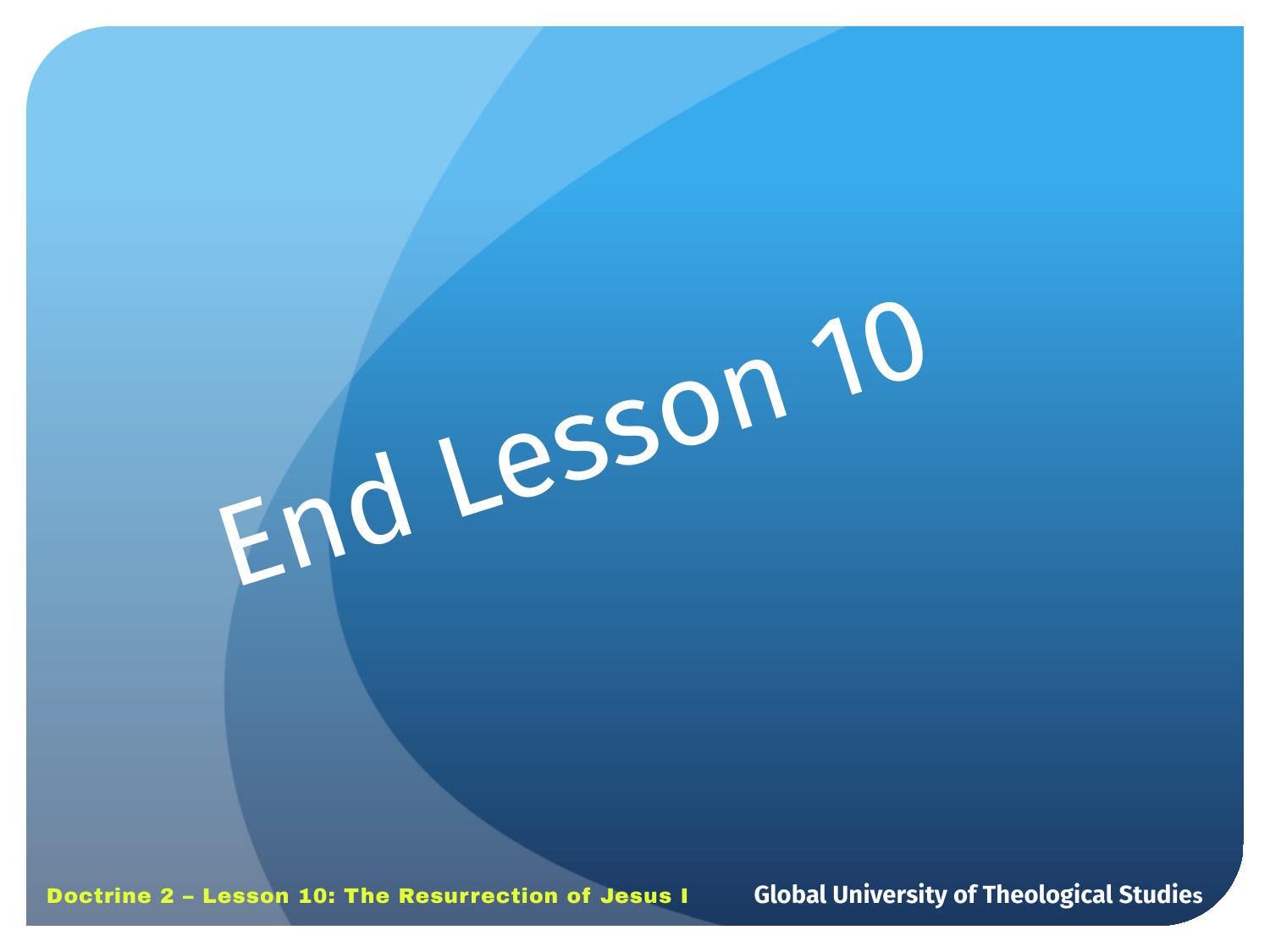

End Lesson 10
Doctrine 2 – Lesson 10: The Resurrection of Jesus I        Global University of Theological Studies